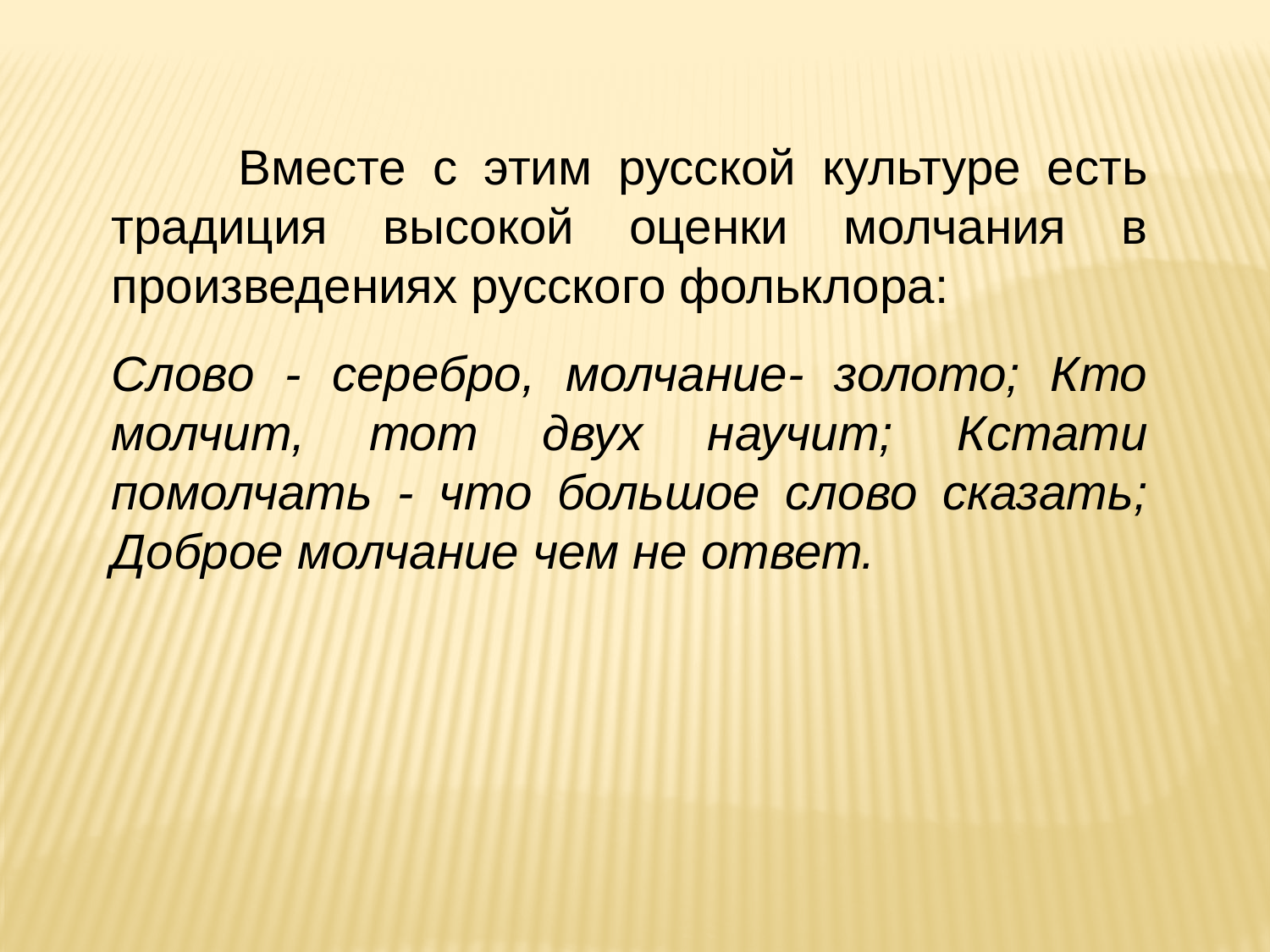

Вместе с этим русской культуре есть традиция высокой оценки молчания в произведениях русского фольклора:

Слово - серебро, молчание- золото; Кто молчит, тот двух научит; Кстати помолчать - что большое слово сказать; Доброе молчание чем не ответ.